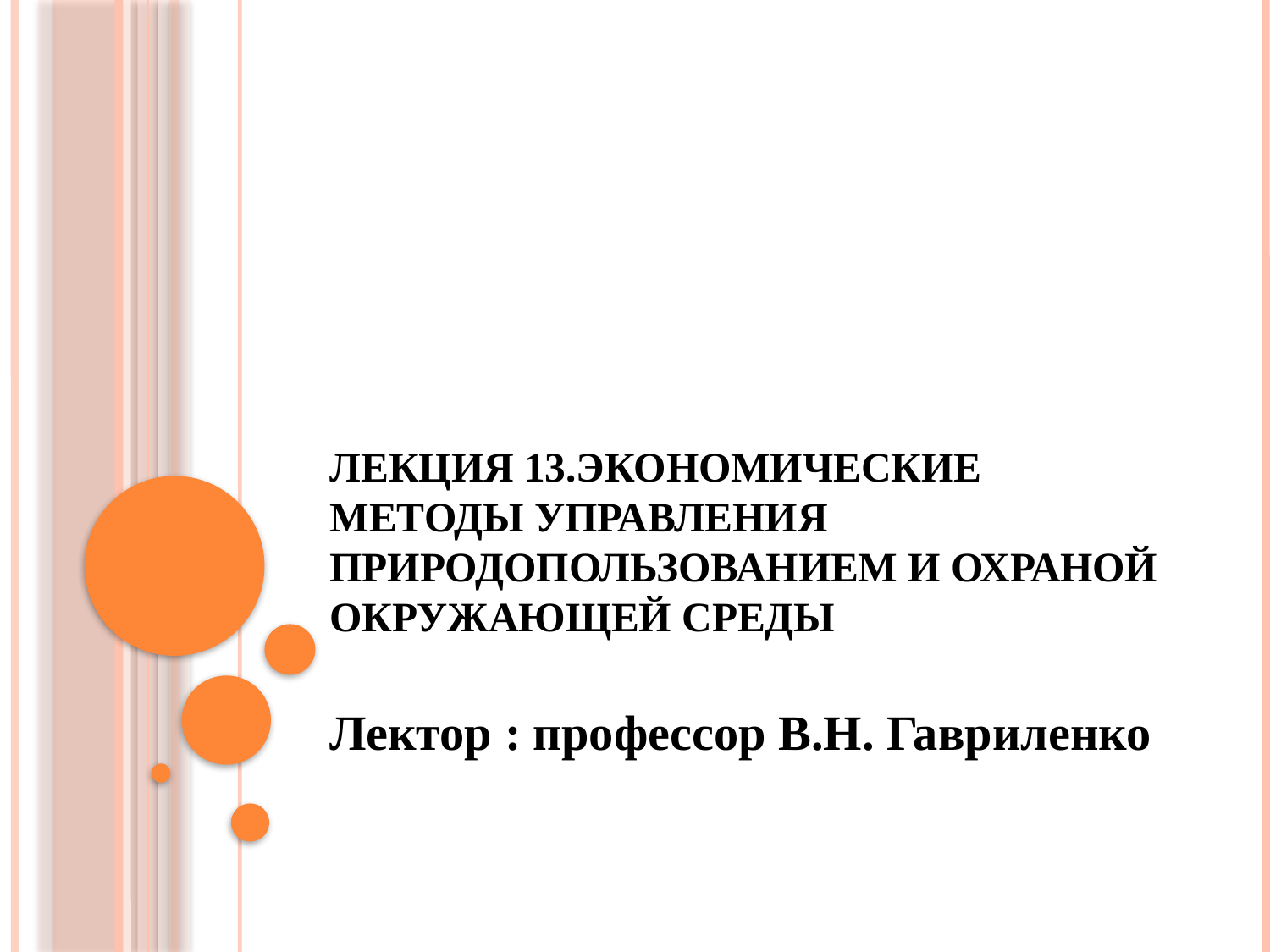

# Лекция 13.Экономические методы управления природопользованием и охраной окружающей среды
Лектор : профессор В.Н. Гавриленко